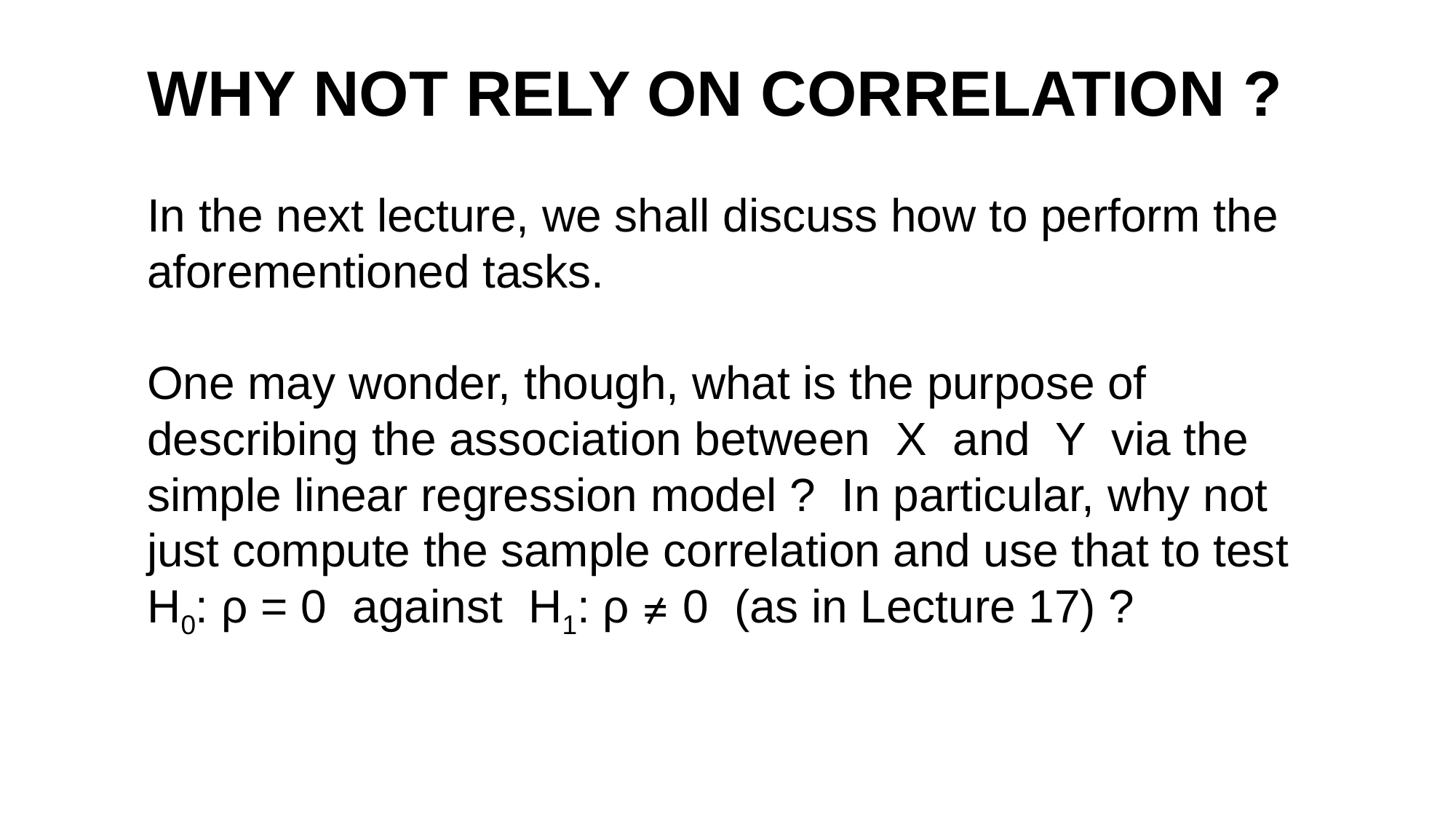

#
WHY NOT RELY ON CORRELATION ?

In the next lecture, we shall discuss how to perform the aforementioned tasks.

One may wonder, though, what is the purpose of describing the association between  X  and  Y  via the simple linear regression model ?  In particular, why not just compute the sample correlation and use that to test  H0: ρ = 0  against  H1: ρ ≠ 0  (as in Lecture 17) ?